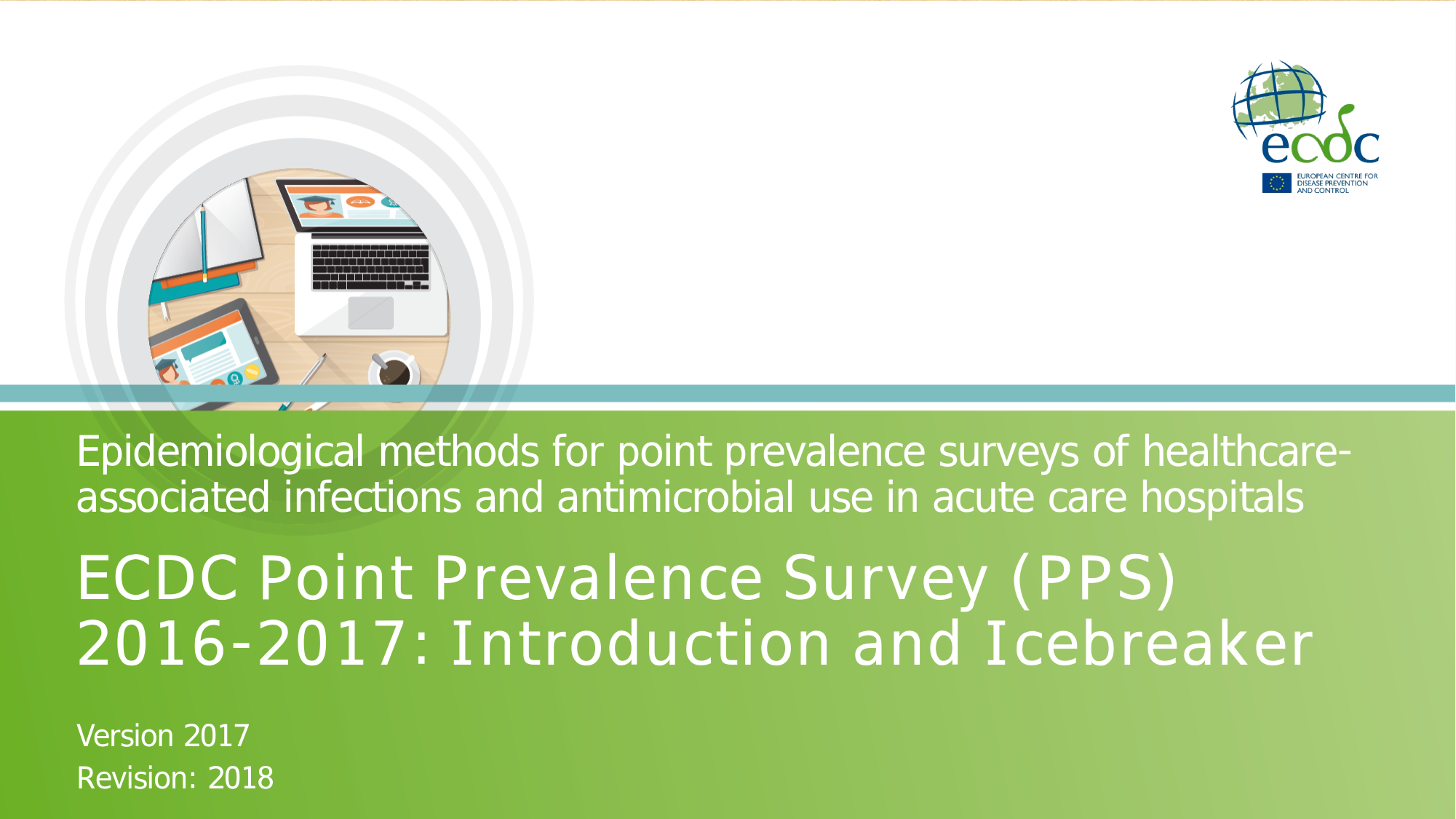

Epidemiological methods for point prevalence surveys of healthcare-associated infections and antimicrobial use in acute care hospitals

# ECDC Point Prevalence Survey (PPS) 2016-2017: Introduction and Icebreaker

Version 2017
Revision: 2018